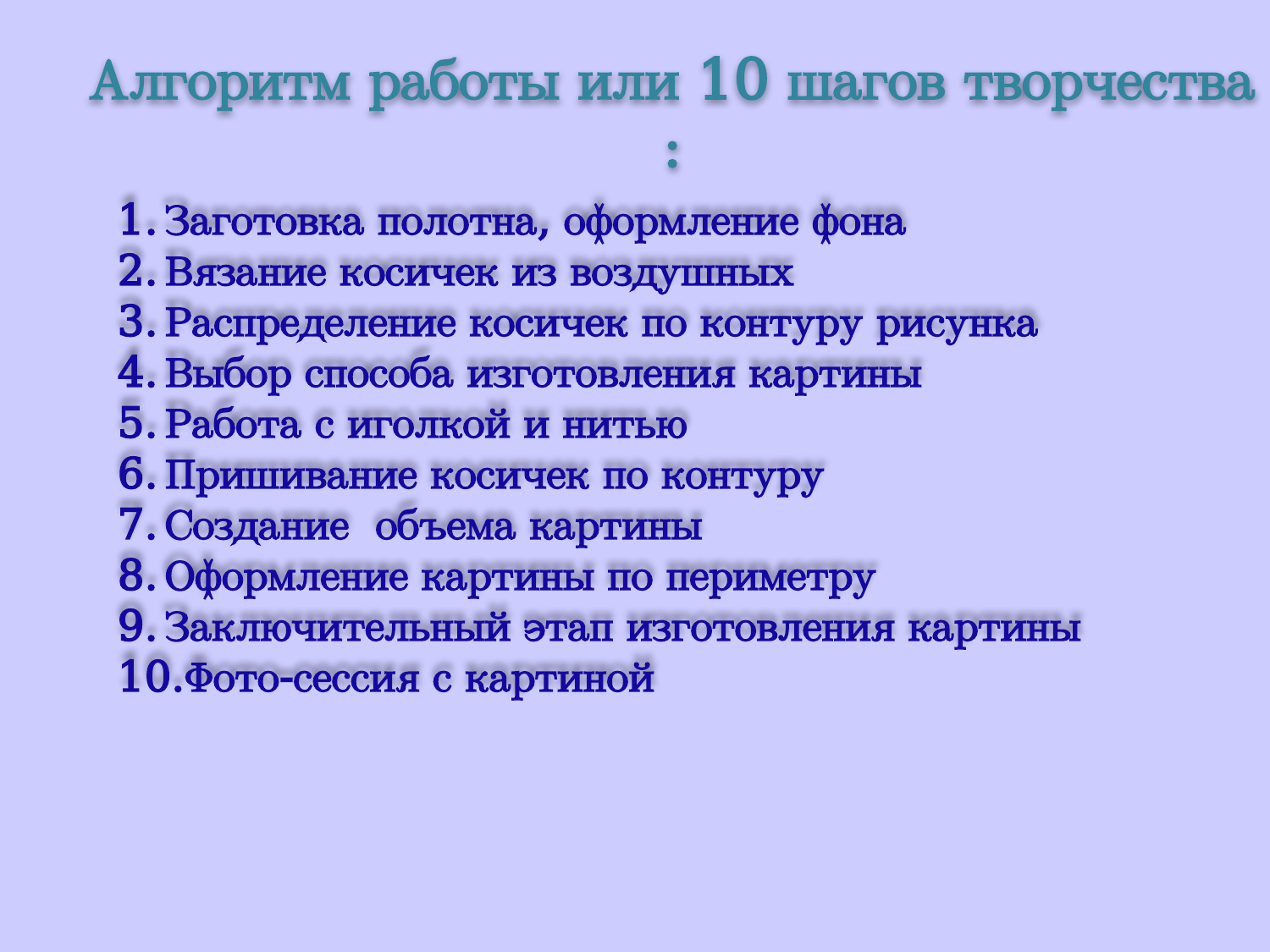

Алгоритм работы или 10 шагов творчества :
Заготовка полотна, оформление фона
Вязание косичек из воздушных
Распределение косичек по контуру рисунка
Выбор способа изготовления картины
Работа с иголкой и нитью
Пришивание косичек по контуру
Создание  объема картины
Оформление картины по периметру
Заключительный этап изготовления картины
Фото-сессия с картиной